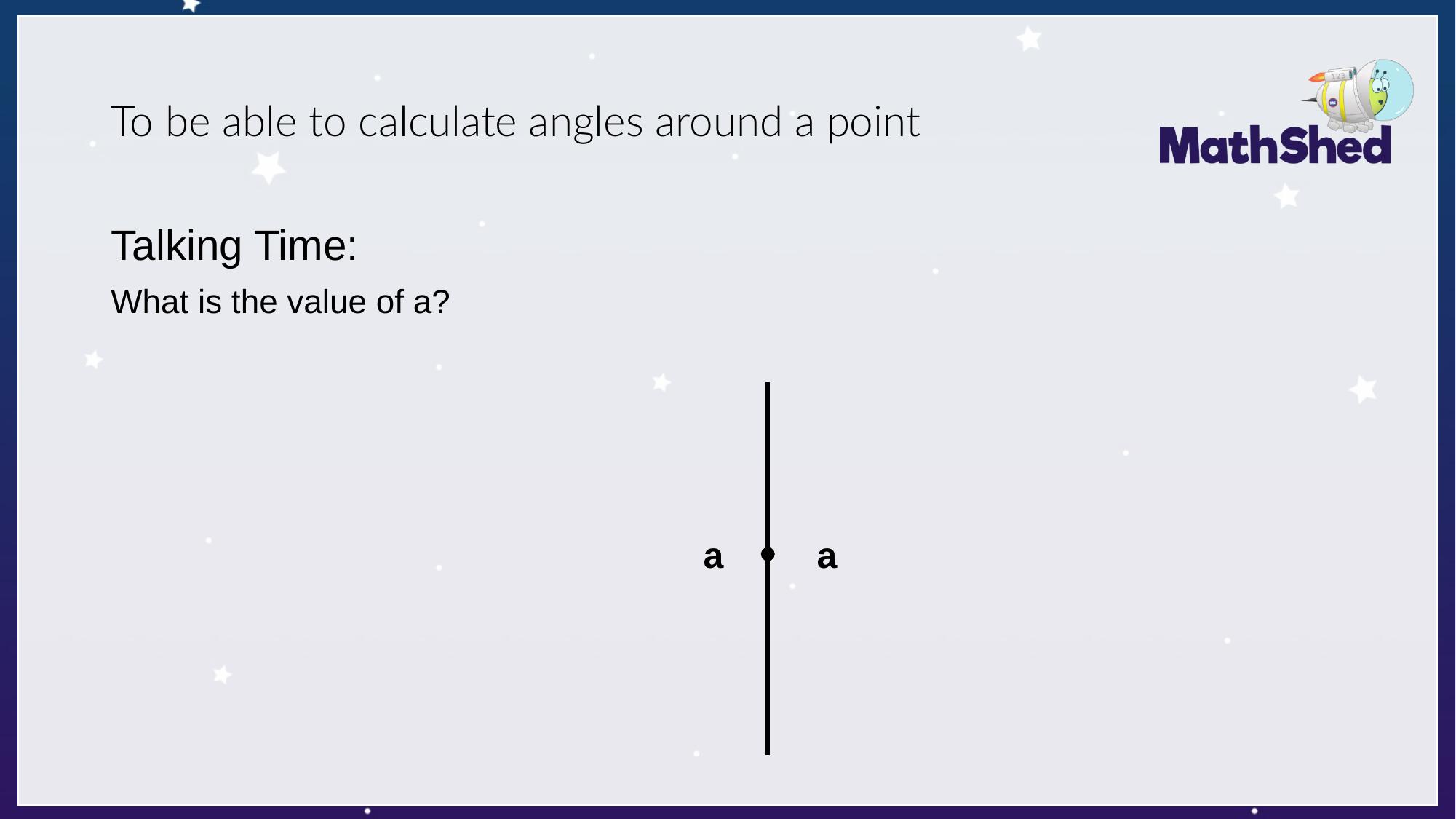

# To be able to calculate angles around a point
Talking Time:
What is the value of a?

a
a